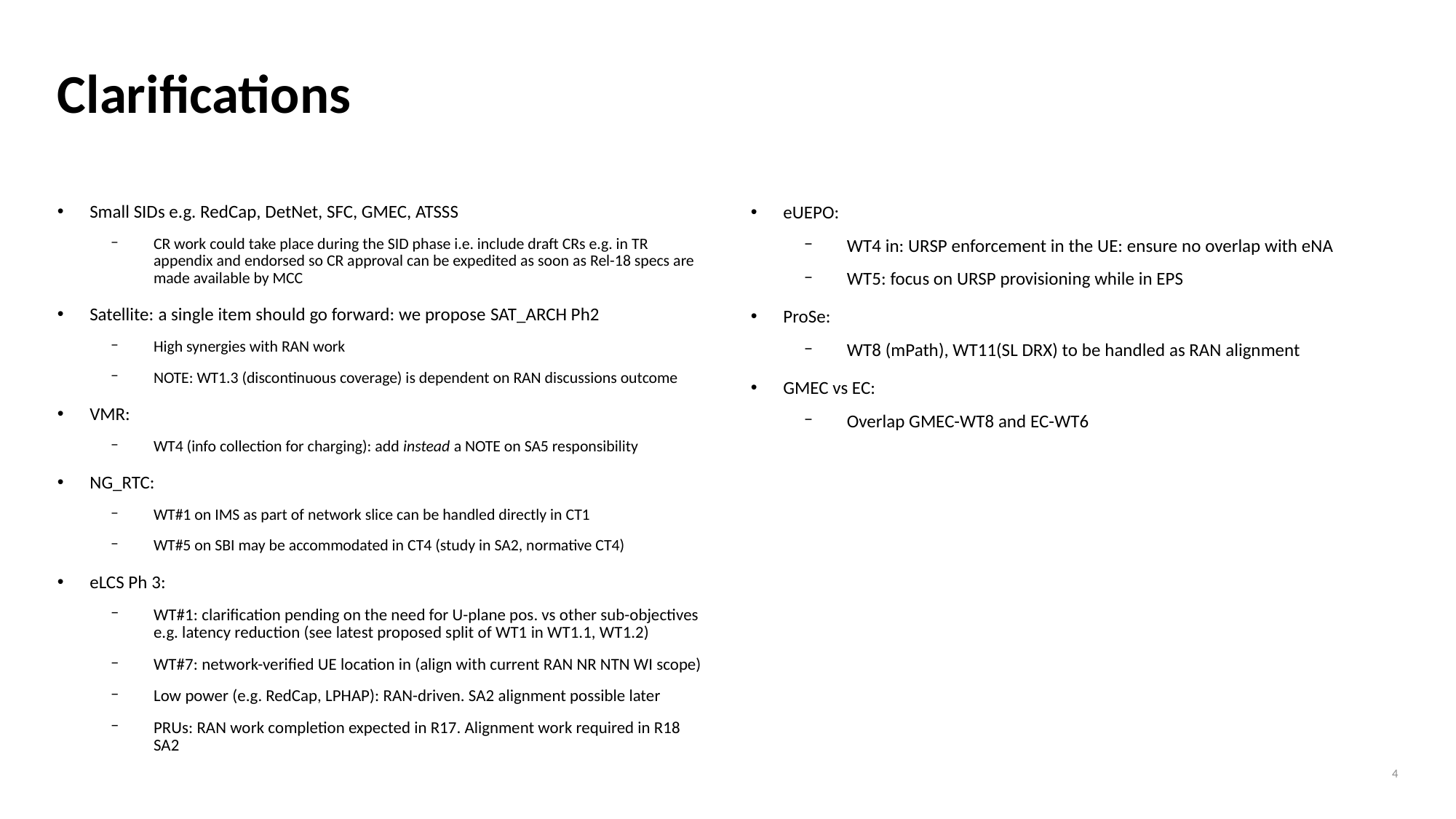

# Clarifications
Small SIDs e.g. RedCap, DetNet, SFC, GMEC, ATSSS
CR work could take place during the SID phase i.e. include draft CRs e.g. in TR appendix and endorsed so CR approval can be expedited as soon as Rel-18 specs are made available by MCC
Satellite: a single item should go forward: we propose SAT_ARCH Ph2
High synergies with RAN work
NOTE: WT1.3 (discontinuous coverage) is dependent on RAN discussions outcome
VMR:
WT4 (info collection for charging): add instead a NOTE on SA5 responsibility
NG_RTC:
WT#1 on IMS as part of network slice can be handled directly in CT1
WT#5 on SBI may be accommodated in CT4 (study in SA2, normative CT4)
eLCS Ph 3:
WT#1: clarification pending on the need for U-plane pos. vs other sub-objectives e.g. latency reduction (see latest proposed split of WT1 in WT1.1, WT1.2)
WT#7: network-verified UE location in (align with current RAN NR NTN WI scope)
Low power (e.g. RedCap, LPHAP): RAN-driven. SA2 alignment possible later
PRUs: RAN work completion expected in R17. Alignment work required in R18 SA2
eUEPO:
WT4 in: URSP enforcement in the UE: ensure no overlap with eNA
WT5: focus on URSP provisioning while in EPS
ProSe:
WT8 (mPath), WT11(SL DRX) to be handled as RAN alignment
GMEC vs EC:
Overlap GMEC-WT8 and EC-WT6

4